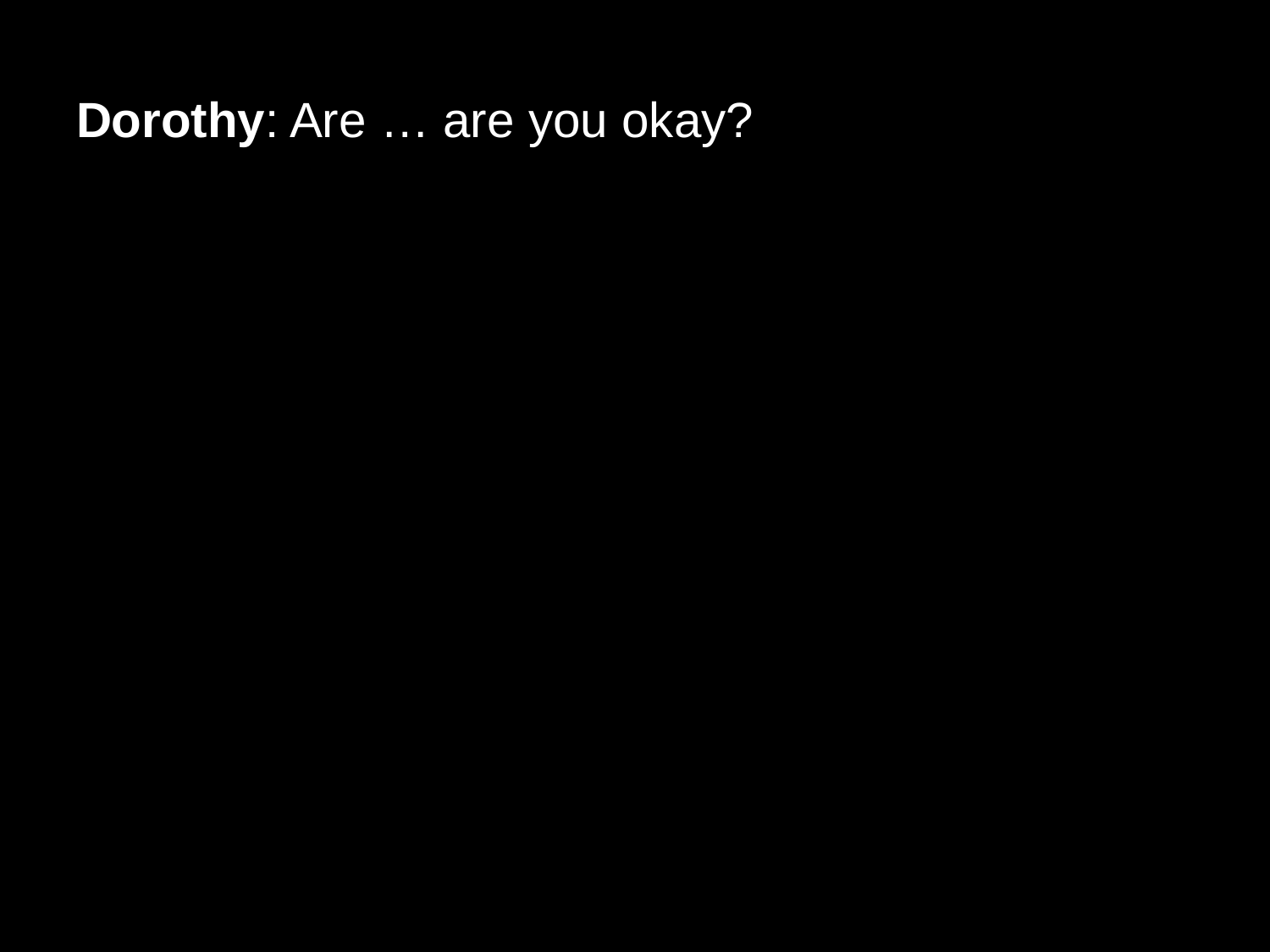

# Dorothy: Are … are you okay?